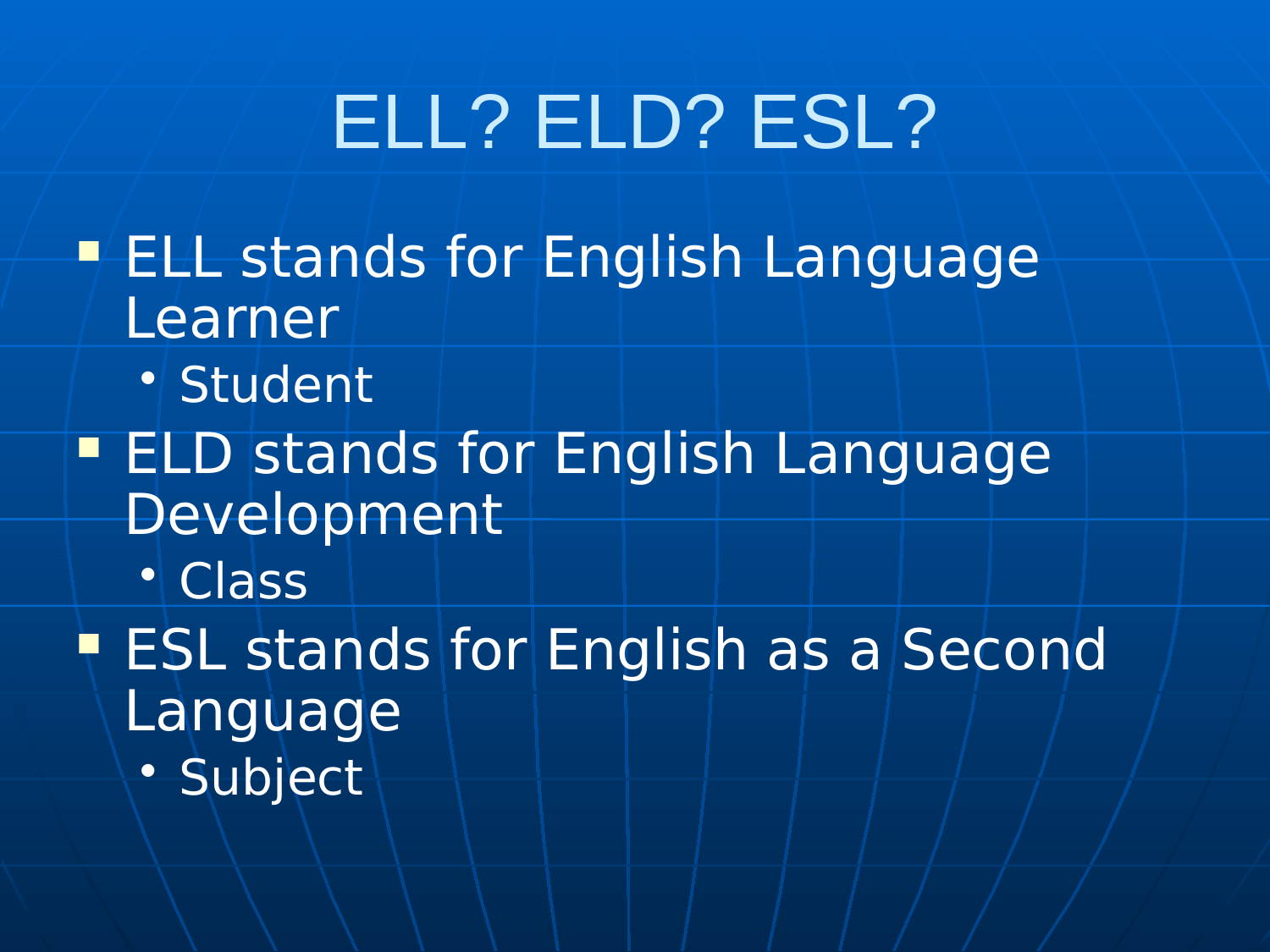

# ELL? ELD? ESL?
ELL stands for English Language Learner
Student
ELD stands for English Language Development
Class
ESL stands for English as a Second Language
Subject